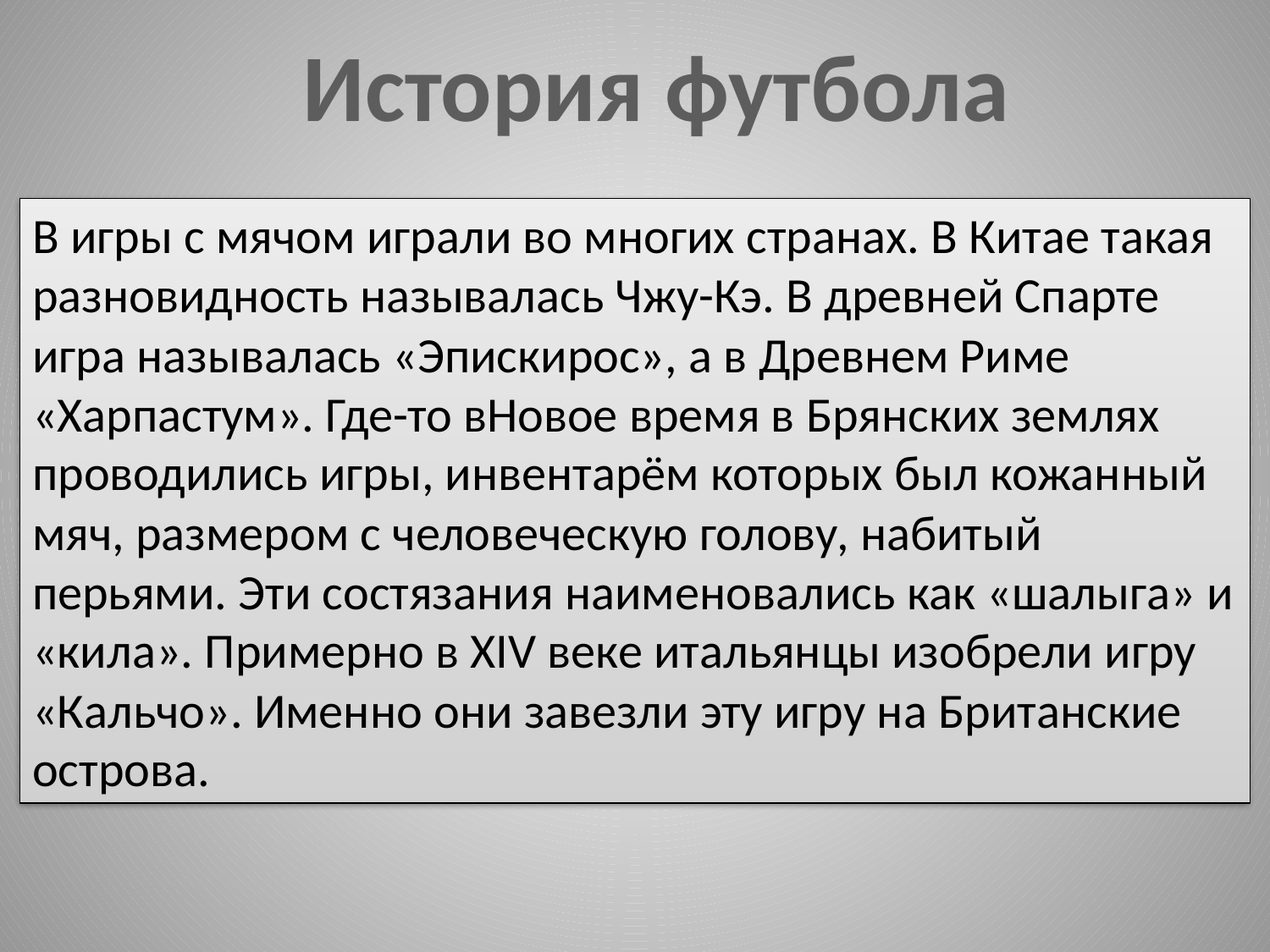

История футбола
В игры с мячом играли во многих странах. В Китае такая разновидность называлась Чжу-Кэ. В древней Спарте игра называлась «Эпискирос», а в Древнем Риме «Харпастум». Где-то вНовое время в Брянских землях проводились игры, инвентарём которых был кожанный мяч, размером с человеческую голову, набитый перьями. Эти состязания наименовались как «шалыга» и «кила». Примерно в XIV веке итальянцы изобрели игру «Кальчо». Именно они завезли эту игру на Британские острова.